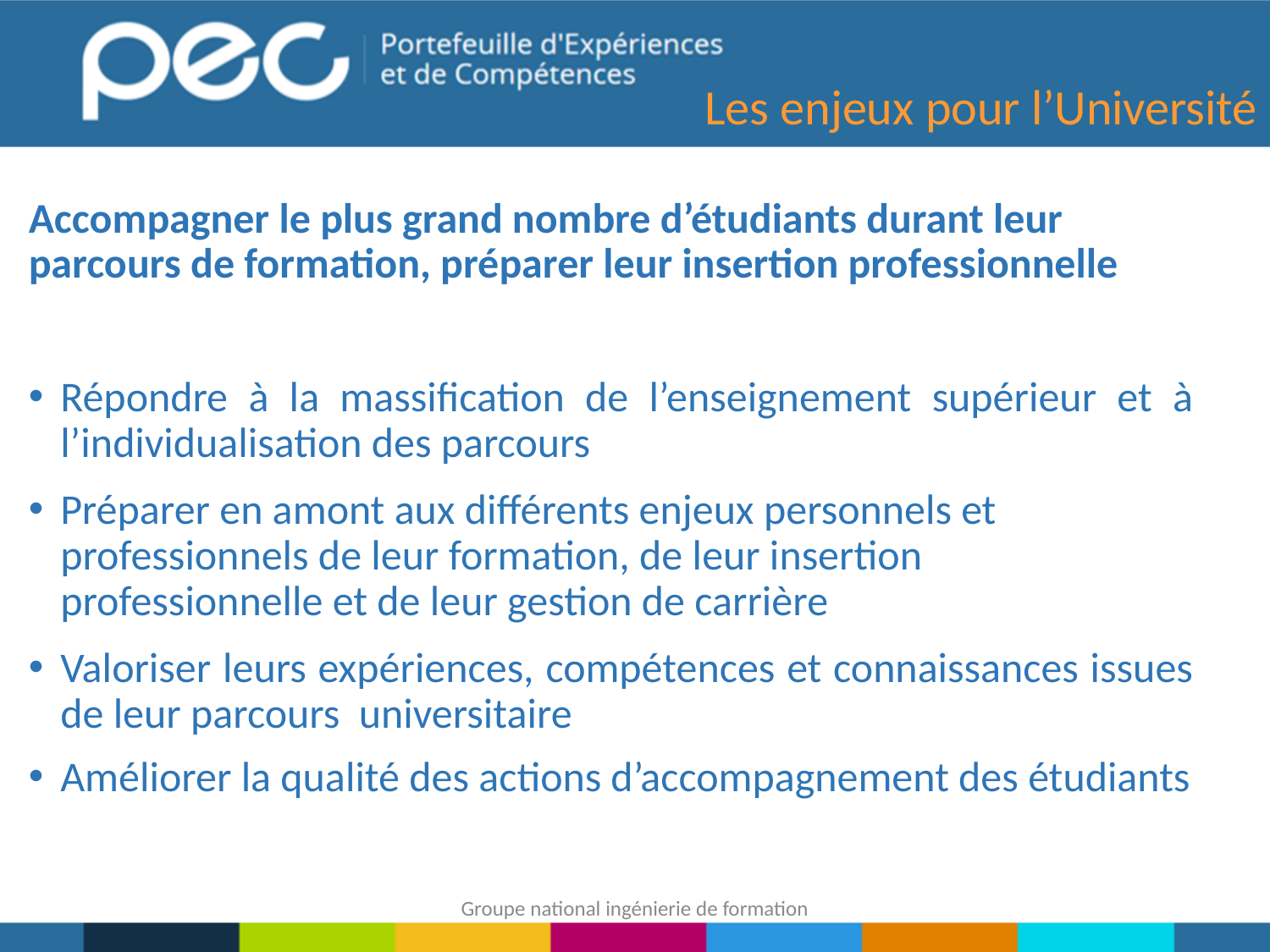

Les enjeux pour l’Université
Accompagner le plus grand nombre d’étudiants durant leur parcours de formation, préparer leur insertion professionnelle

Répondre à la massification de l’enseignement supérieur et à l’individualisation des parcours
Préparer en amont aux différents enjeux personnels et professionnels de leur formation, de leur insertion professionnelle et de leur gestion de carrière
Valoriser leurs expériences, compétences et connaissances issues de leur parcours  universitaire
Améliorer la qualité des actions d’accompagnement des étudiants
Groupe national ingénierie de formation